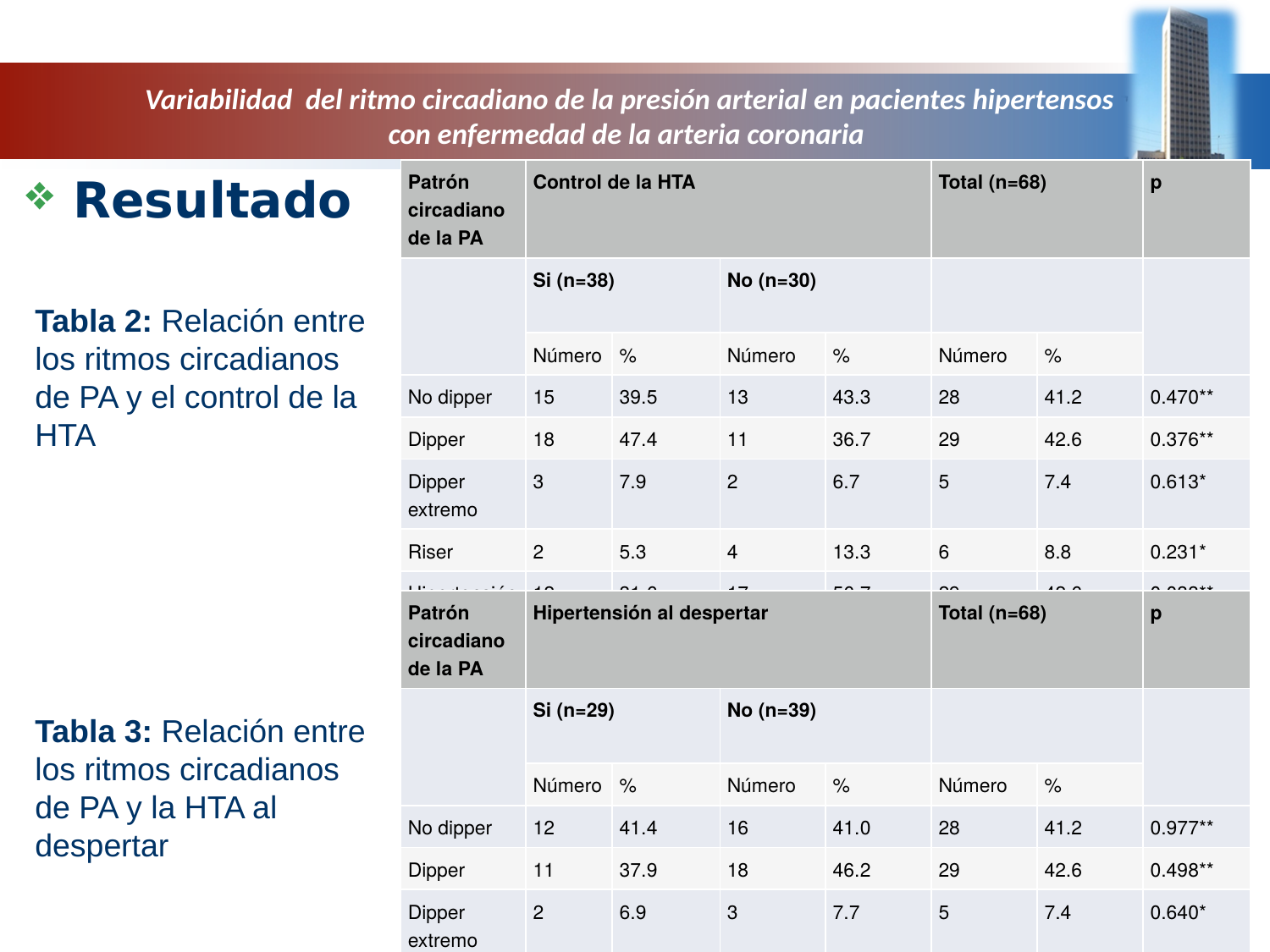

Variabilidad  del ritmo circadiano de la presión arterial en pacientes hipertensos con enfermedad de la arteria coronaria
| Patrón circadiano de la PA | Control de la HTA |  |  |  | Total (n=68) |  | p |
| --- | --- | --- | --- | --- | --- | --- | --- |
|  | Si (n=38) |  | No (n=30) |  |  |  |  |
|  | Número | % | Número | % | Número | % |  |
| No dipper | 15 | 39.5 | 13 | 43.3 | 28 | 41.2 | 0.470\*\* |
| Dipper | 18 | 47.4 | 11 | 36.7 | 29 | 42.6 | 0.376\*\* |
| Dipper extremo | 3 | 7.9 | 2 | 6.7 | 5 | 7.4 | 0.613\* |
| Riser | 2 | 5.3 | 4 | 13.3 | 6 | 8.8 | 0.231\* |
| Hipertensión al despertar | 12 | 31.6 | 17 | 56.7 | 29 | 42.6 | 0.033\*\* |
Resultado

Tabla 2: Relación entre los ritmos circadianos de PA y el control de la HTA

| Patrón circadiano de la PA | Hipertensión al despertar |  |  |  | Total (n=68) |  | p |
| --- | --- | --- | --- | --- | --- | --- | --- |
|  | Si (n=29) |  | No (n=39) |  |  |  |  |
|  | Número | % | Número | % | Número | % |  |
| No dipper | 12 | 41.4 | 16 | 41.0 | 28 | 41.2 | 0.977\*\* |
| Dipper | 11 | 37.9 | 18 | 46.2 | 29 | 42.6 | 0.498\*\* |
| Dipper extremo | 2 | 6.9 | 3 | 7.7 | 5 | 7.4 | 0.640\* |
| Riser | 4 | 13.8 | 2 | 5.1 | 6 | 8.8 | 0.207\* |

Tabla 3: Relación entre los ritmos circadianos de PA y la HTA al despertar